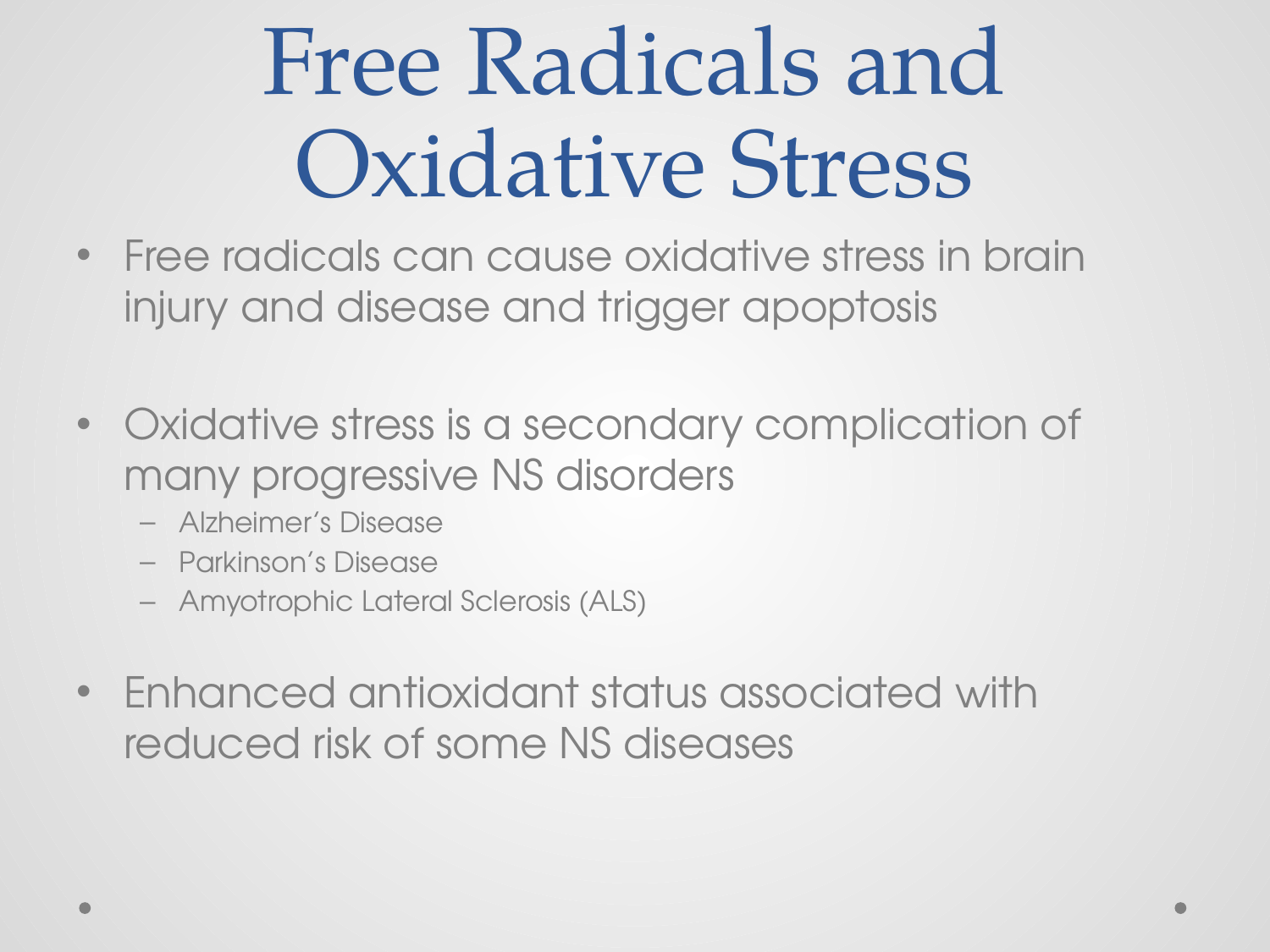

# Free Radicals and Oxidative Stress
Free radicals can cause oxidative stress in brain injury and disease and trigger apoptosis

Oxidative stress is a secondary complication of many progressive NS disorders
Alzheimer’s Disease
Parkinson’s Disease
Amyotrophic Lateral Sclerosis (ALS)

Enhanced antioxidant status associated with reduced risk of some NS diseases